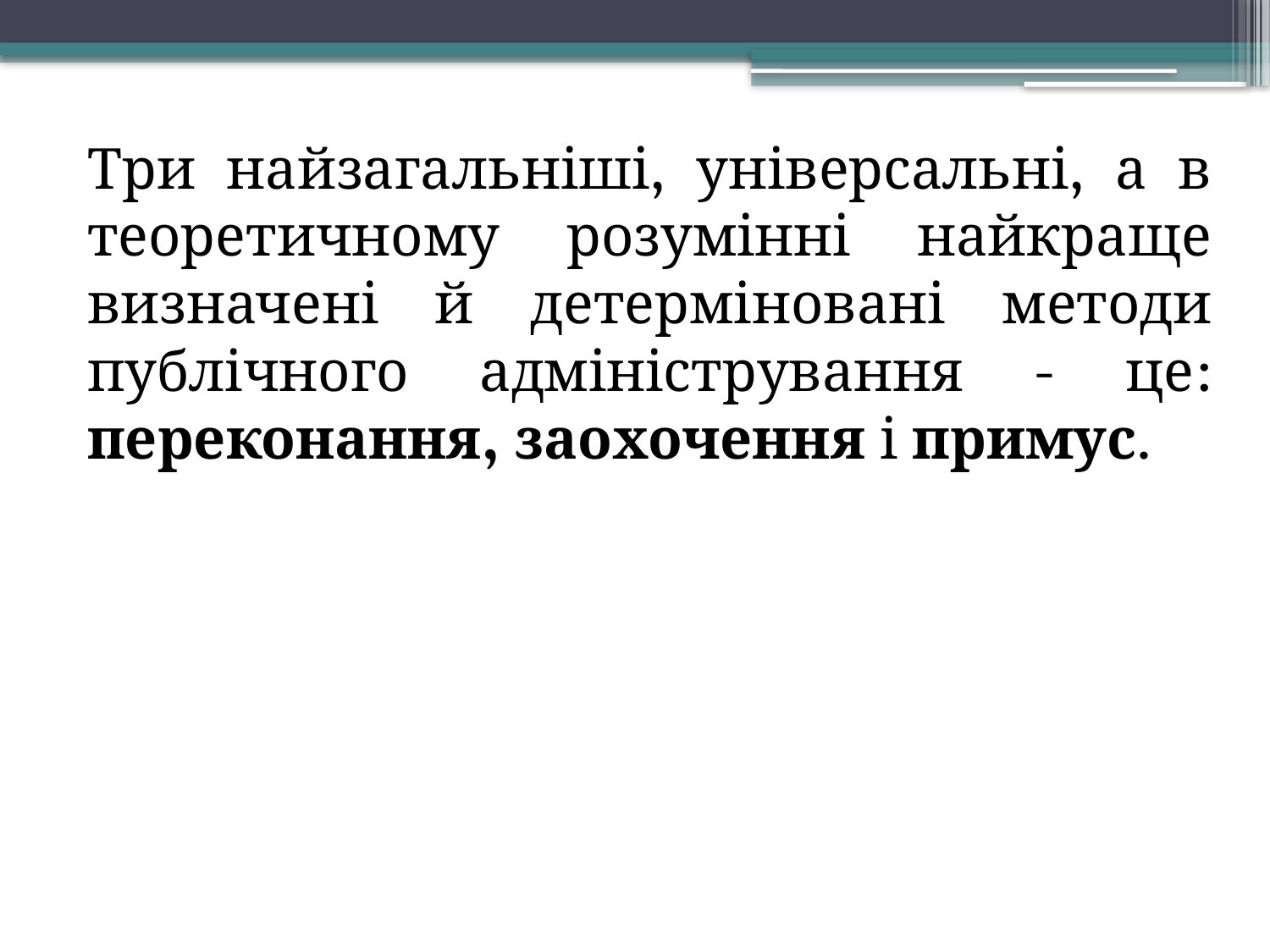

Три найзагальніші, універсальні, а в теоретичному розумінні найкраще визначені й детерміновані методи публічного адміністрування - це: переконання, заохочення і примус.